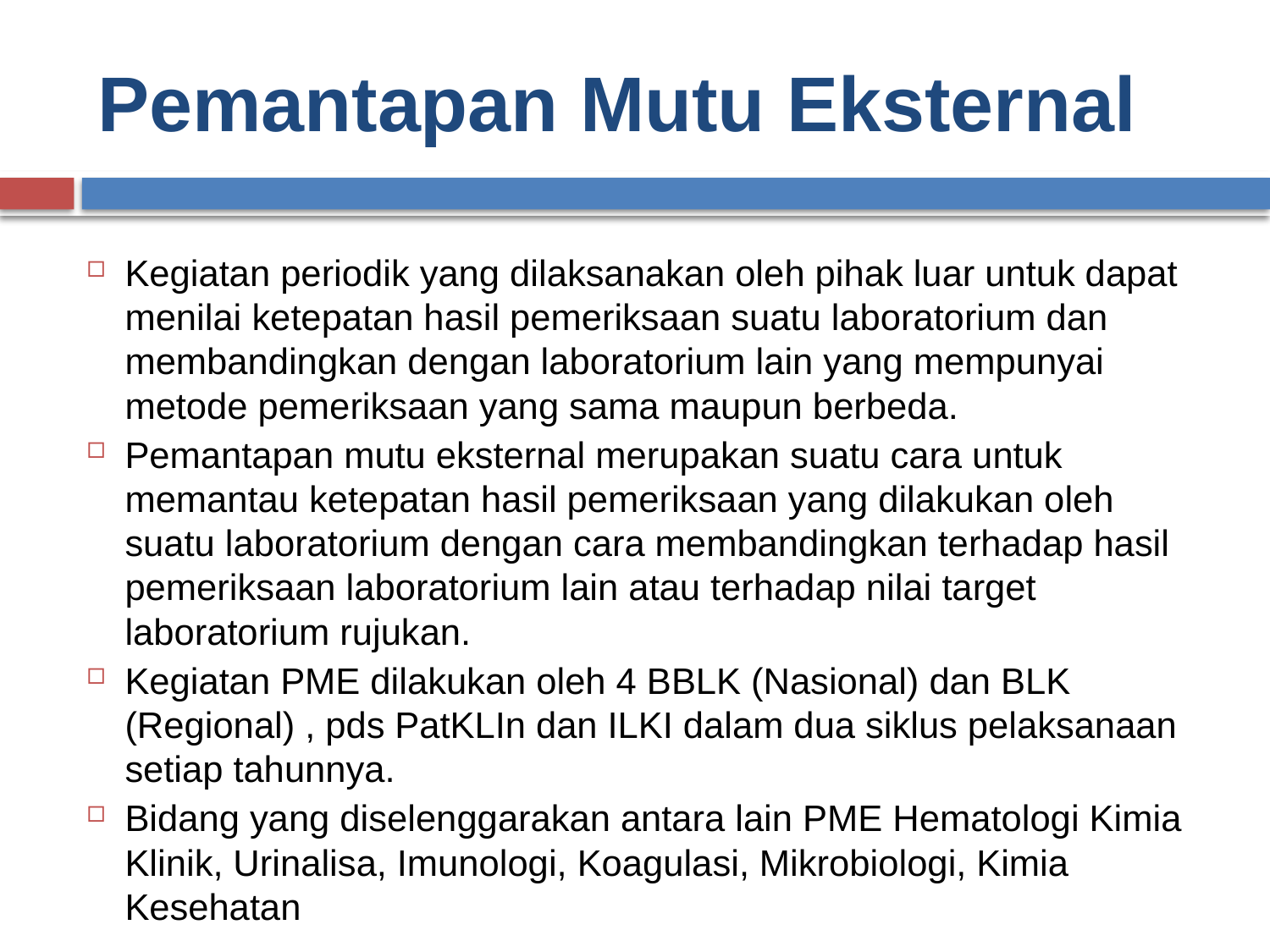

# Pemantapan Mutu Eksternal
Kegiatan periodik yang dilaksanakan oleh pihak luar untuk dapat menilai ketepatan hasil pemeriksaan suatu laboratorium dan membandingkan dengan laboratorium lain yang mempunyai metode pemeriksaan yang sama maupun berbeda.
Pemantapan mutu eksternal merupakan suatu cara untuk memantau ketepatan hasil pemeriksaan yang dilakukan oleh suatu laboratorium dengan cara membandingkan terhadap hasil pemeriksaan laboratorium lain atau terhadap nilai target laboratorium rujukan.
Kegiatan PME dilakukan oleh 4 BBLK (Nasional) dan BLK (Regional) , pds PatKLIn dan ILKI dalam dua siklus pelaksanaan setiap tahunnya.
Bidang yang diselenggarakan antara lain PME Hematologi Kimia Klinik, Urinalisa, Imunologi, Koagulasi, Mikrobiologi, Kimia Kesehatan